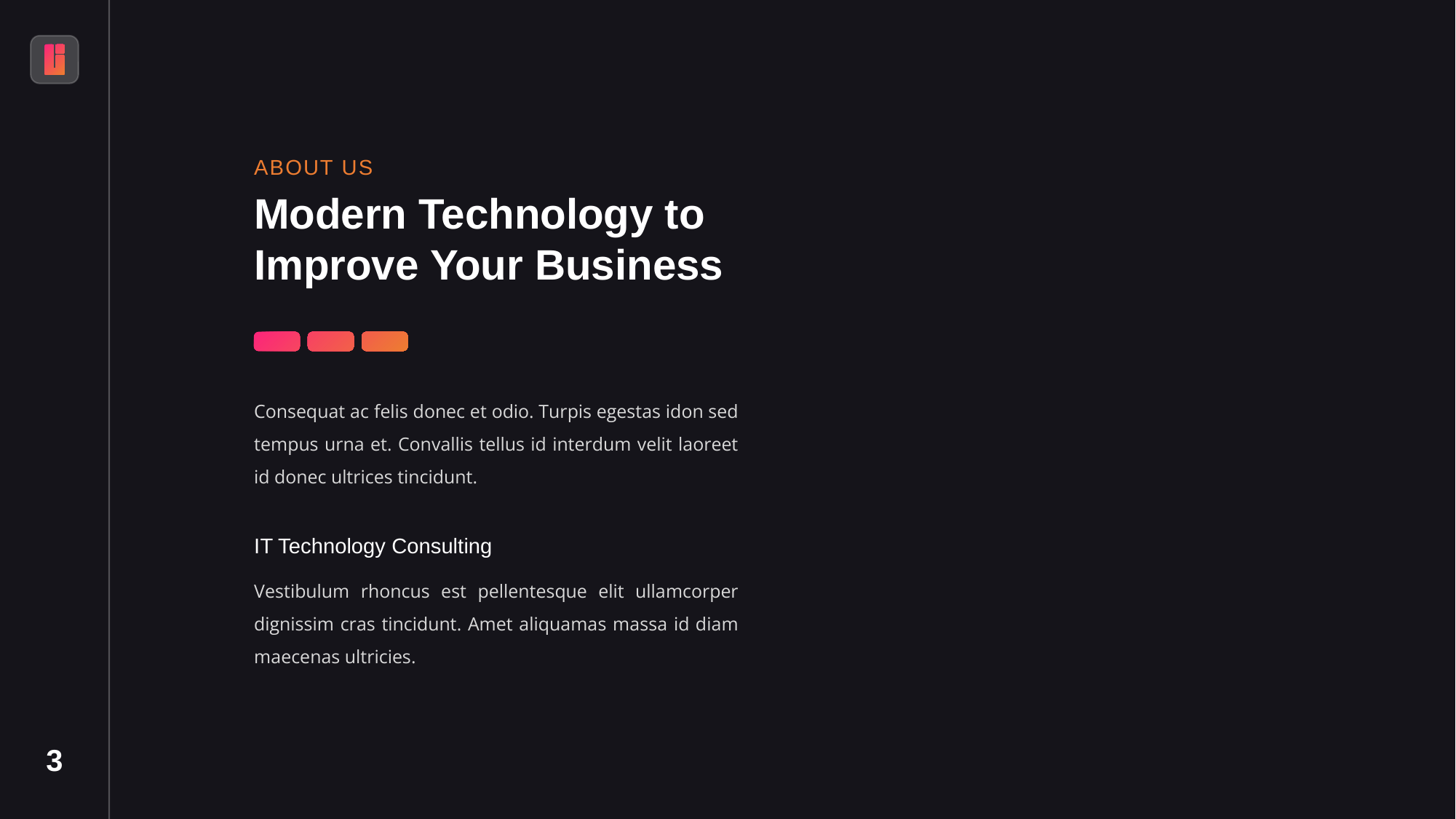

ABOUT US
Modern Technology to Improve Your Business
Consequat ac felis donec et odio. Turpis egestas idon sed tempus urna et. Convallis tellus id interdum velit laoreet id donec ultrices tincidunt.
IT Technology Consulting
Vestibulum rhoncus est pellentesque elit ullamcorper dignissim cras tincidunt. Amet aliquamas massa id diam maecenas ultricies.